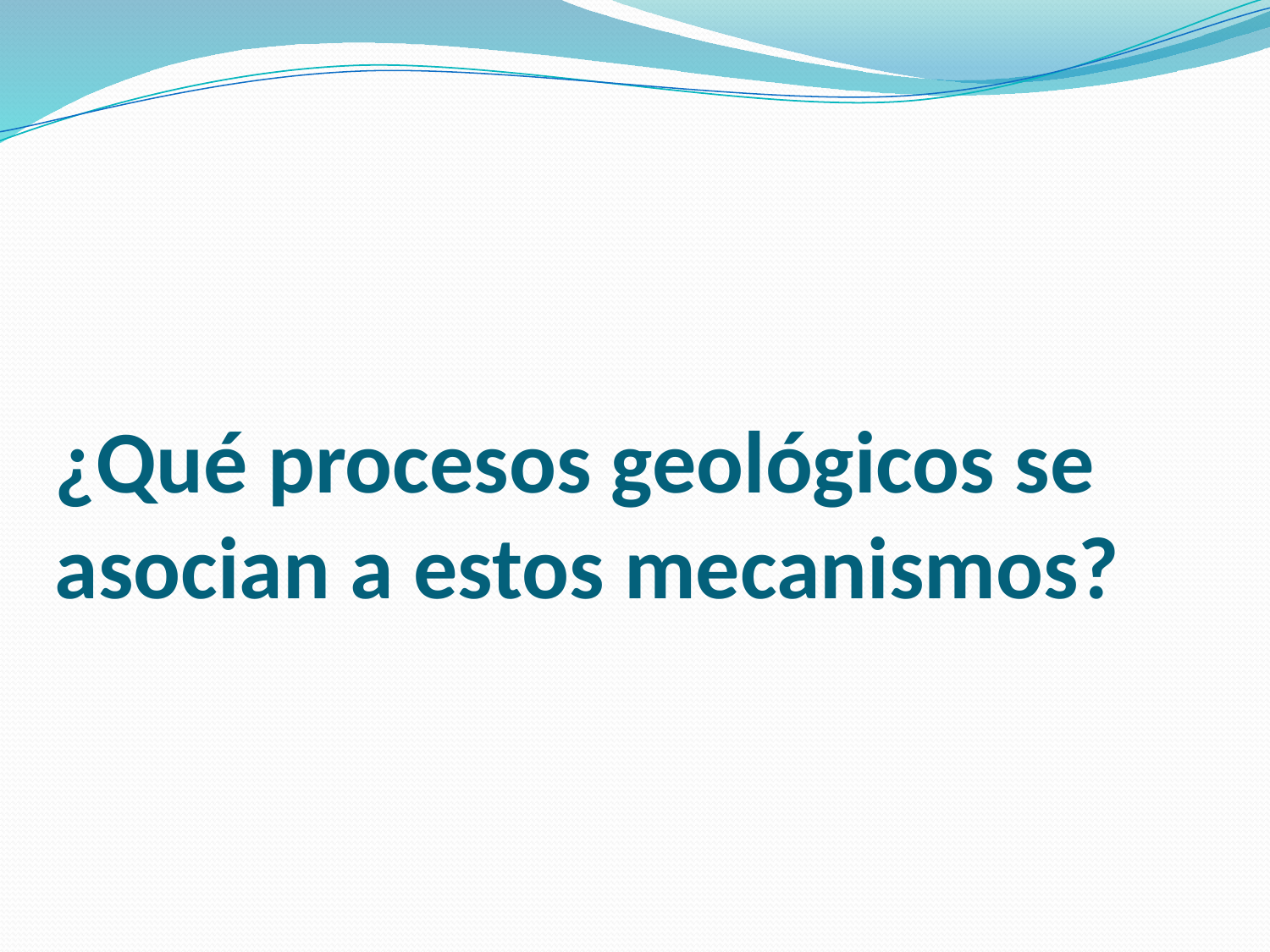

# ¿Qué procesos geológicos se asocian a estos mecanismos?